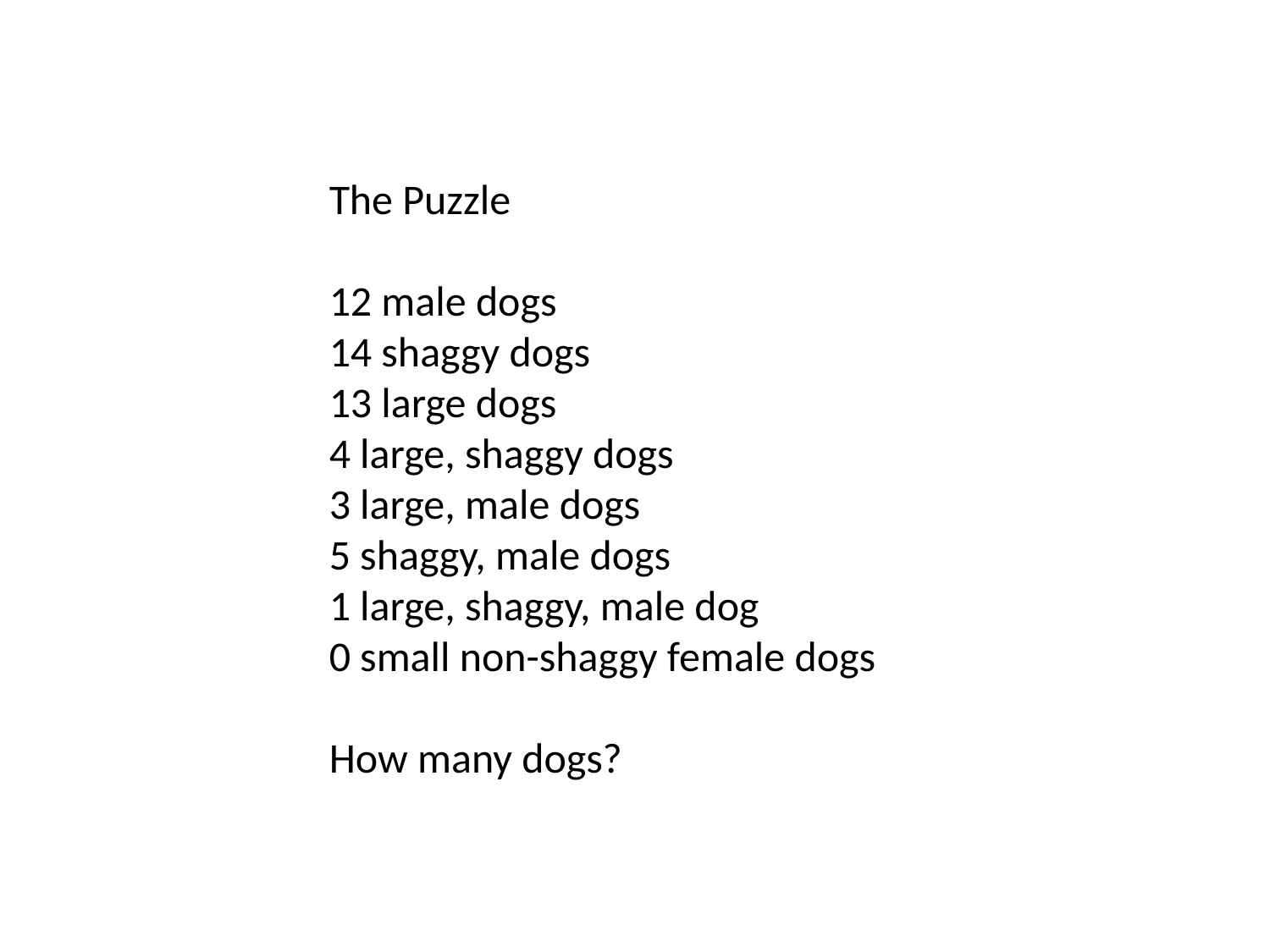

The Puzzle

12 male dogs
14 shaggy dogs
13 large dogs
4 large, shaggy dogs
3 large, male dogs
5 shaggy, male dogs
1 large, shaggy, male dog
0 small non-shaggy female dogs

How many dogs?